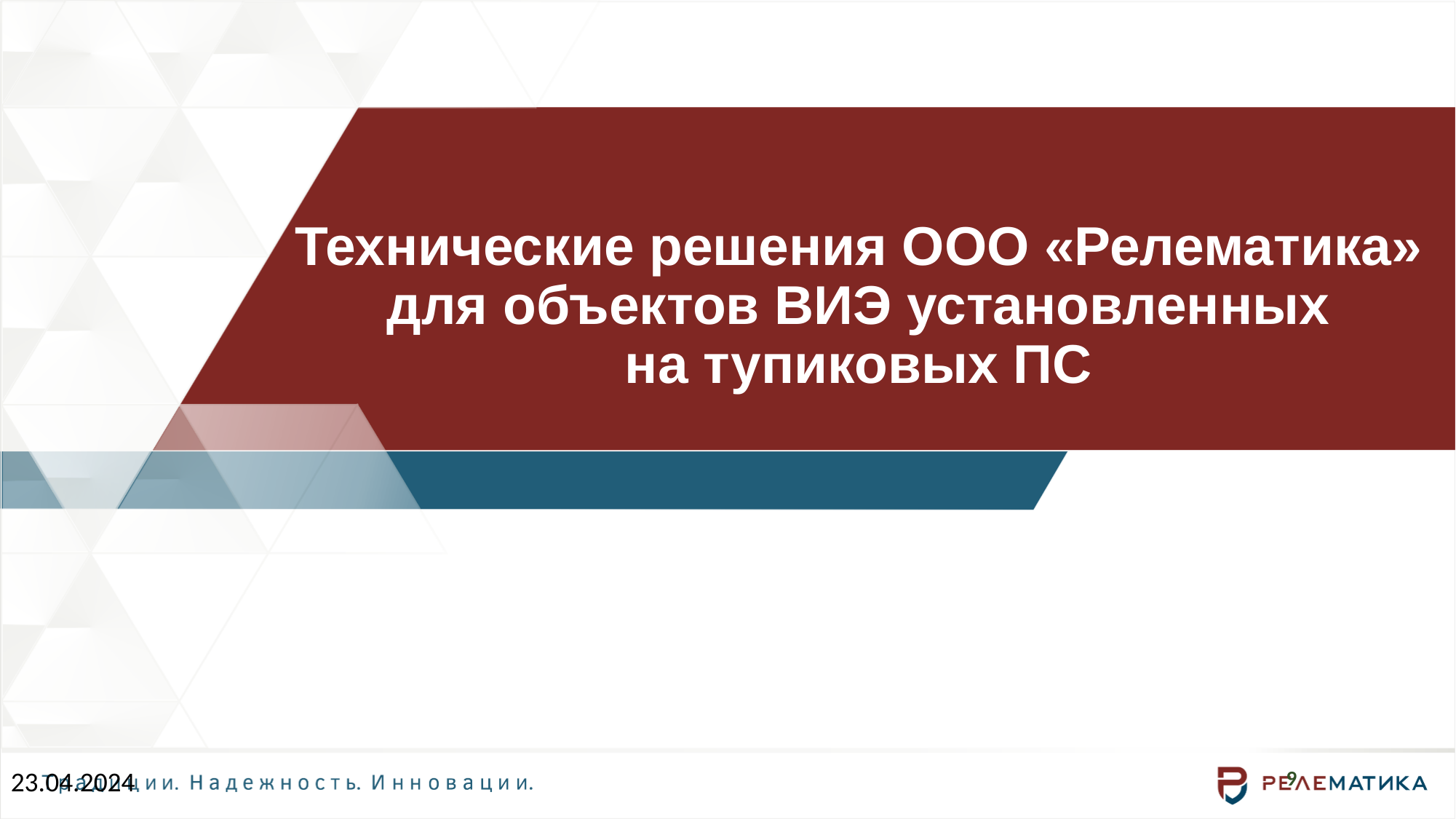

# Технические решения ООО «Релематика» для объектов ВИЭ установленных на тупиковых ПС
23.04.2024
9